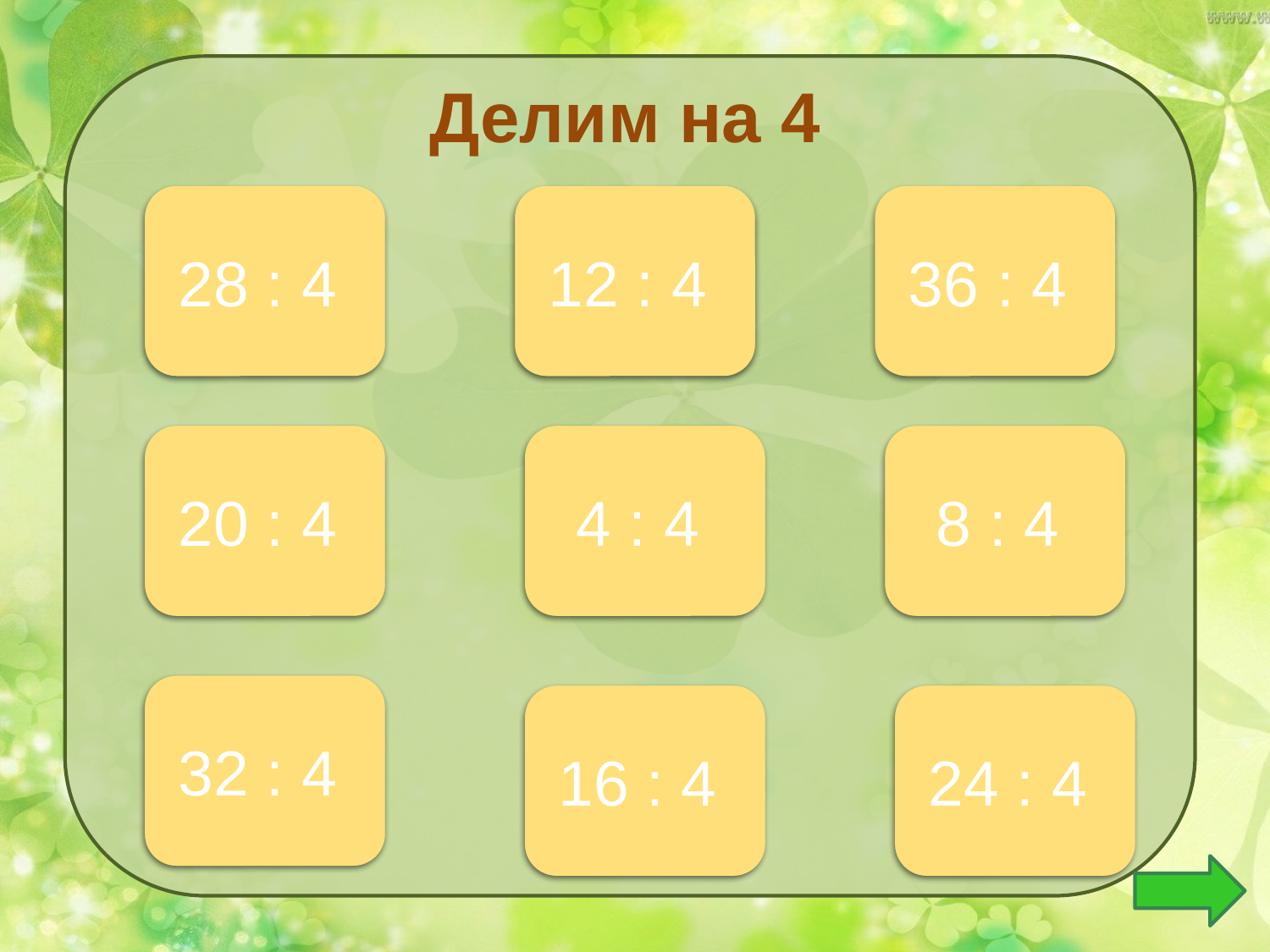

Делим на 4
7
28 : 4

3
12 : 4

9
36 : 4

5
20 : 4

1
4 : 4

2
8 : 4
8
32 : 4

4
16 : 4

6
24 : 4